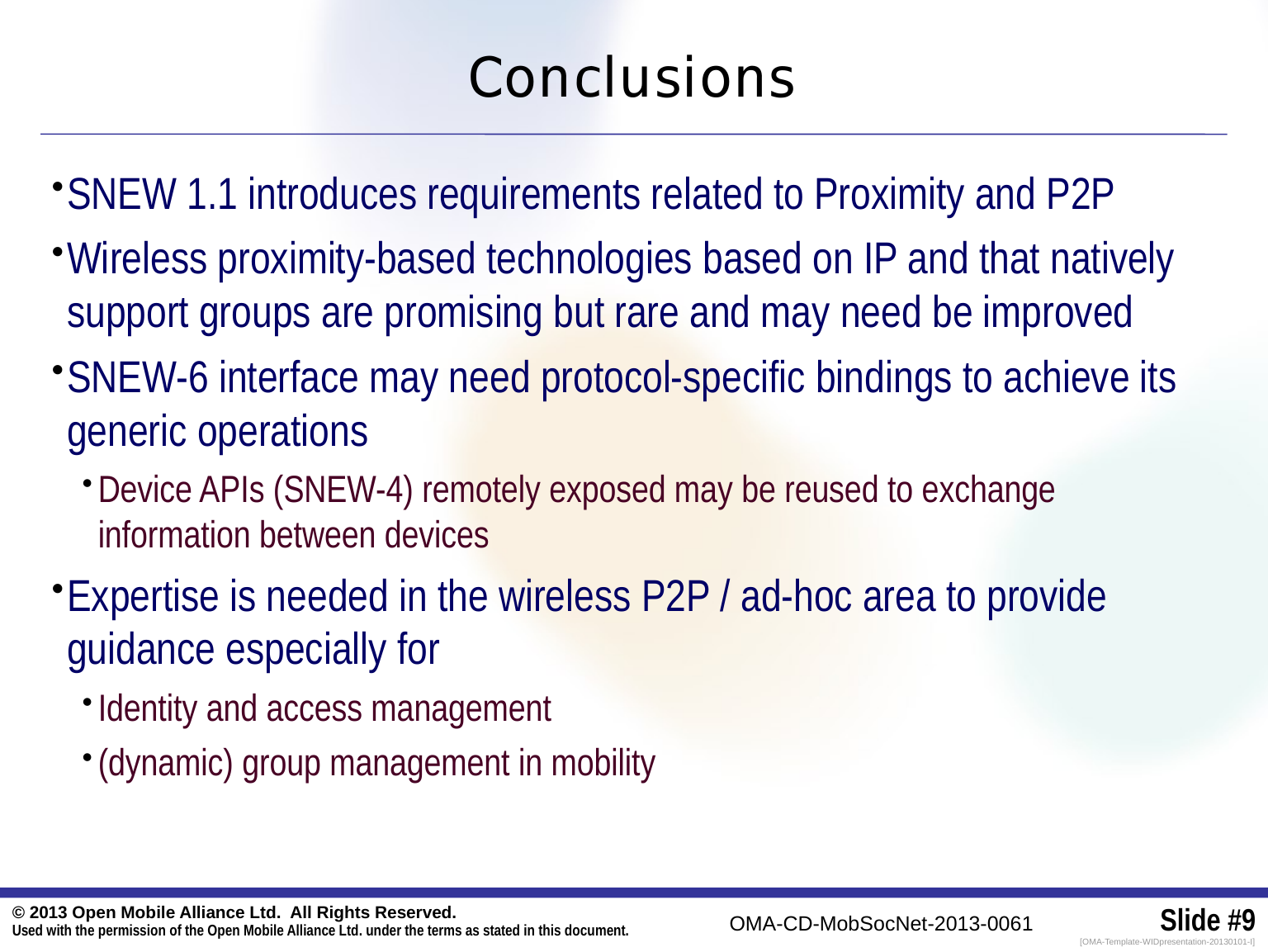

# Conclusions
SNEW 1.1 introduces requirements related to Proximity and P2P
Wireless proximity-based technologies based on IP and that natively support groups are promising but rare and may need be improved
SNEW-6 interface may need protocol-specific bindings to achieve its generic operations
Device APIs (SNEW-4) remotely exposed may be reused to exchange information between devices
Expertise is needed in the wireless P2P / ad-hoc area to provide guidance especially for
Identity and access management
(dynamic) group management in mobility